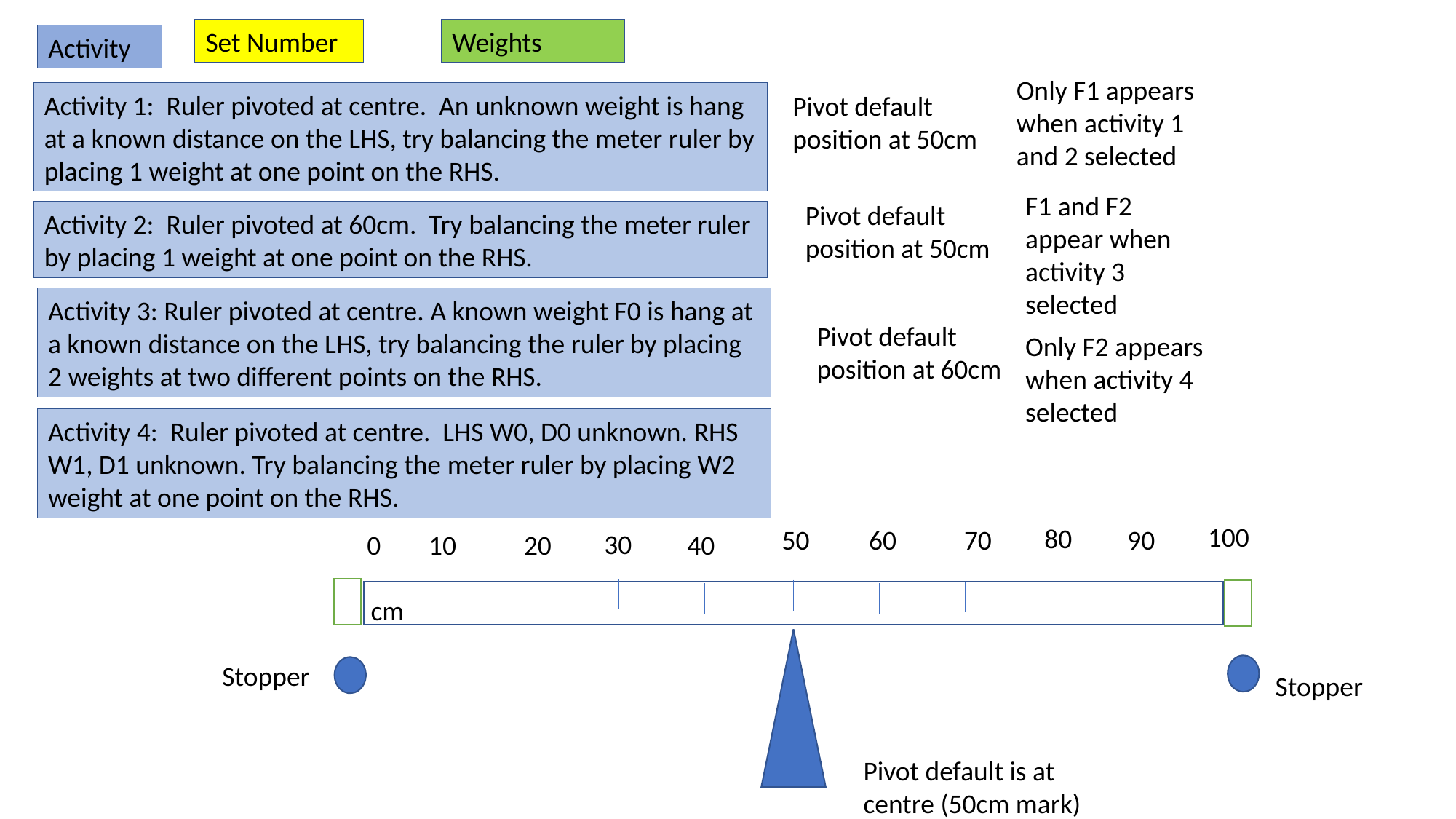

Set Number
Weights
Activity
Only F1 appears when activity 1 and 2 selected
Activity 1:  Ruler pivoted at centre.  An unknown weight is hang at a known distance on the LHS, try balancing the meter ruler by placing 1 weight at one point on the RHS.
Pivot default position at 50cm
F1 and F2 appear when activity 3 selected
Pivot default position at 50cm
Activity 2:  Ruler pivoted at 60cm.  Try balancing the meter ruler by placing 1 weight at one point on the RHS.
Activity 3: Ruler pivoted at centre. A known weight F0 is hang at a known distance on the LHS, try balancing the ruler by placing   2 weights at two different points on the RHS.
Pivot default position at 60cm
Only F2 appears when activity 4 selected
Activity 4:  Ruler pivoted at centre.  LHS W0, D0 unknown. RHS W1, D1 unknown. Try balancing the meter ruler by placing W2 weight at one point on the RHS.
100
80
60
70
90
50
30
0
10
20
40

cm

Stopper

Stopper
Pivot default is at centre (50cm mark)